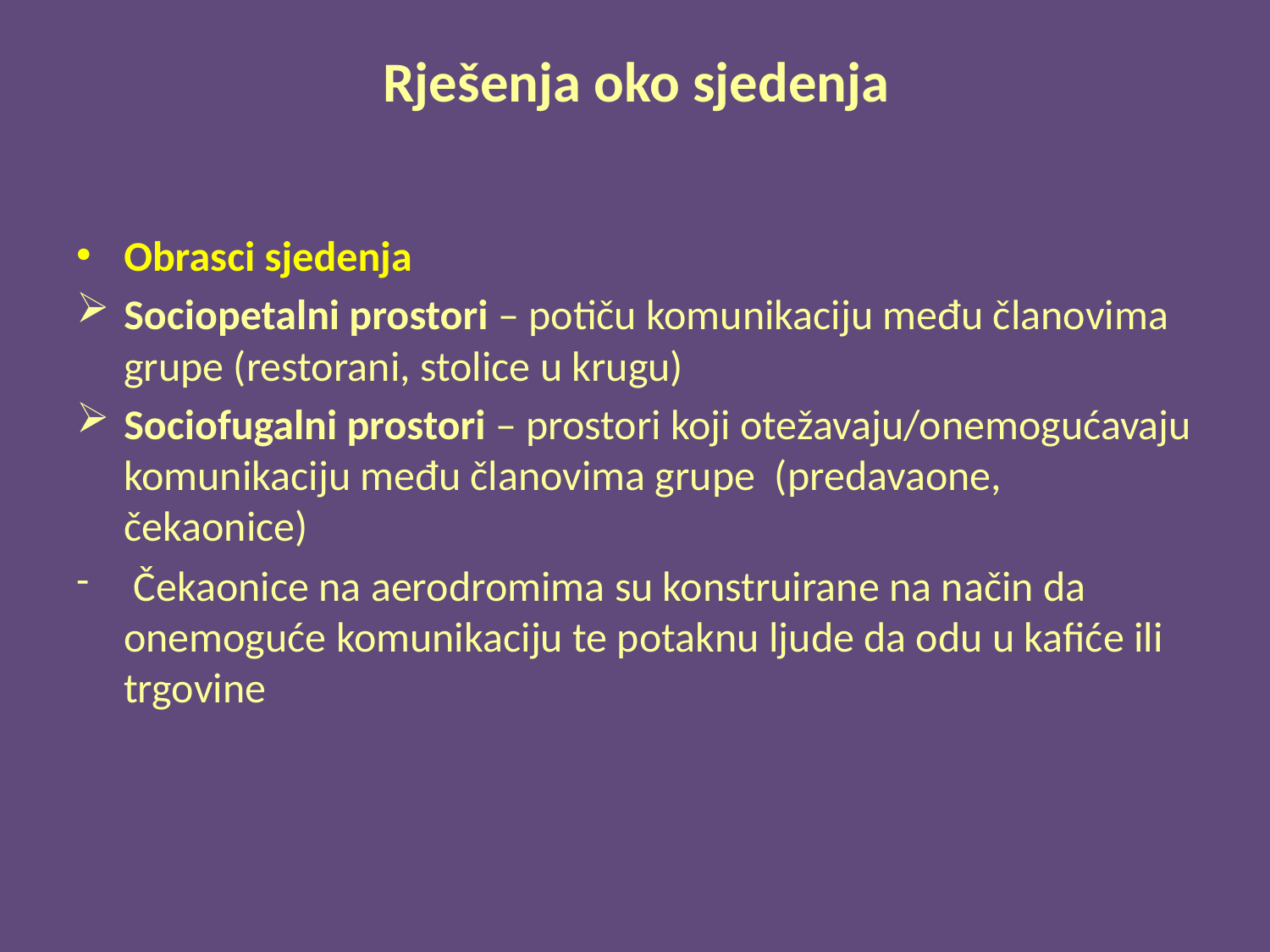

# Rješenja oko sjedenja
Obrasci sjedenja
Sociopetalni prostori – potiču komunikaciju među članovima grupe (restorani, stolice u krugu)
Sociofugalni prostori – prostori koji otežavaju/onemogućavaju komunikaciju među članovima grupe  (predavaone, čekaonice)
 Čekaonice na aerodromima su konstruirane na način da onemoguće komunikaciju te potaknu ljude da odu u kafiće ili trgovine